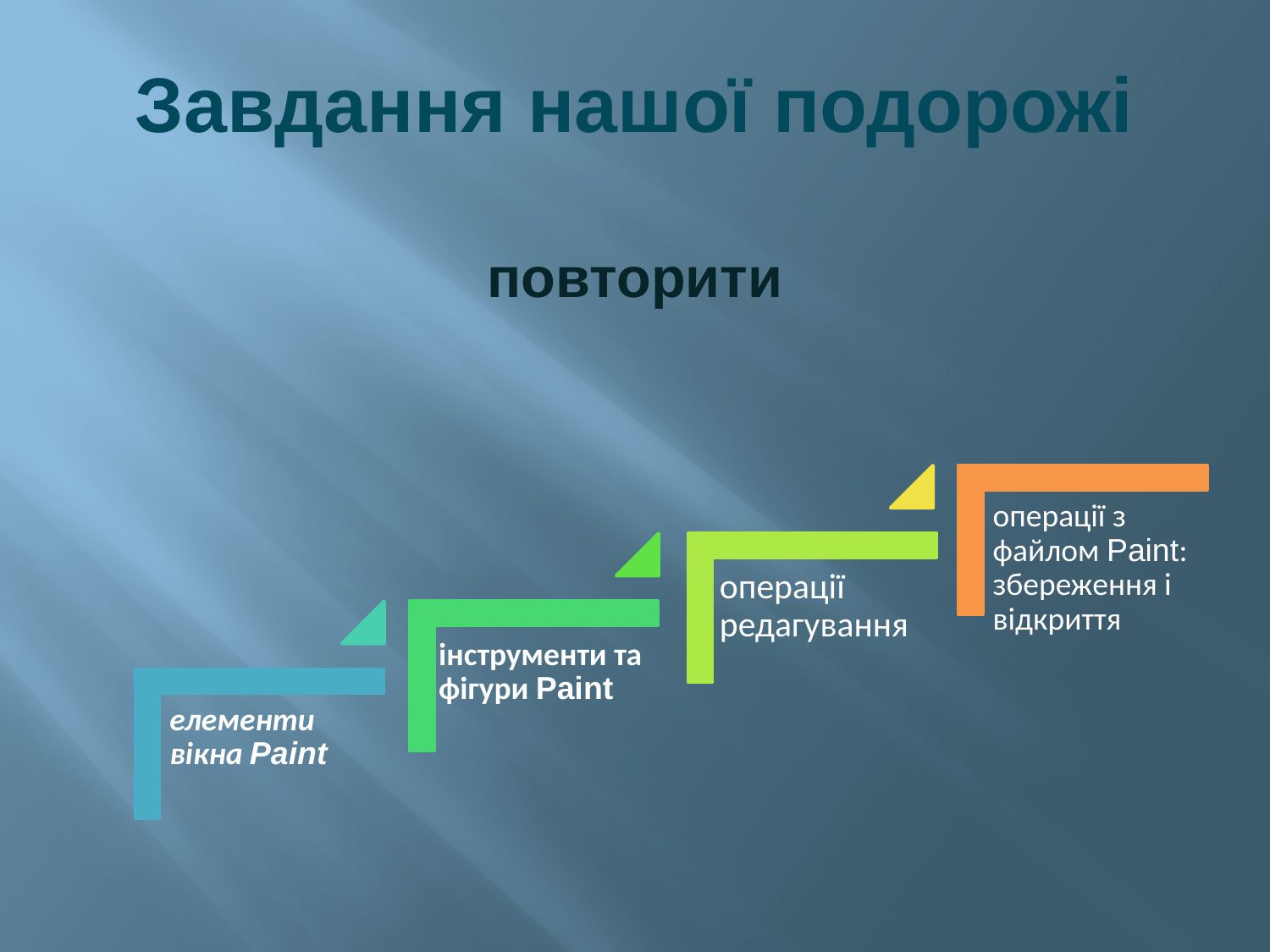

# Завдання нашої подорожі повторити
елементи вікна Paint
інструменти та фігури Paint
операції редагування
операції з файлом Paint: збереження і відкриття